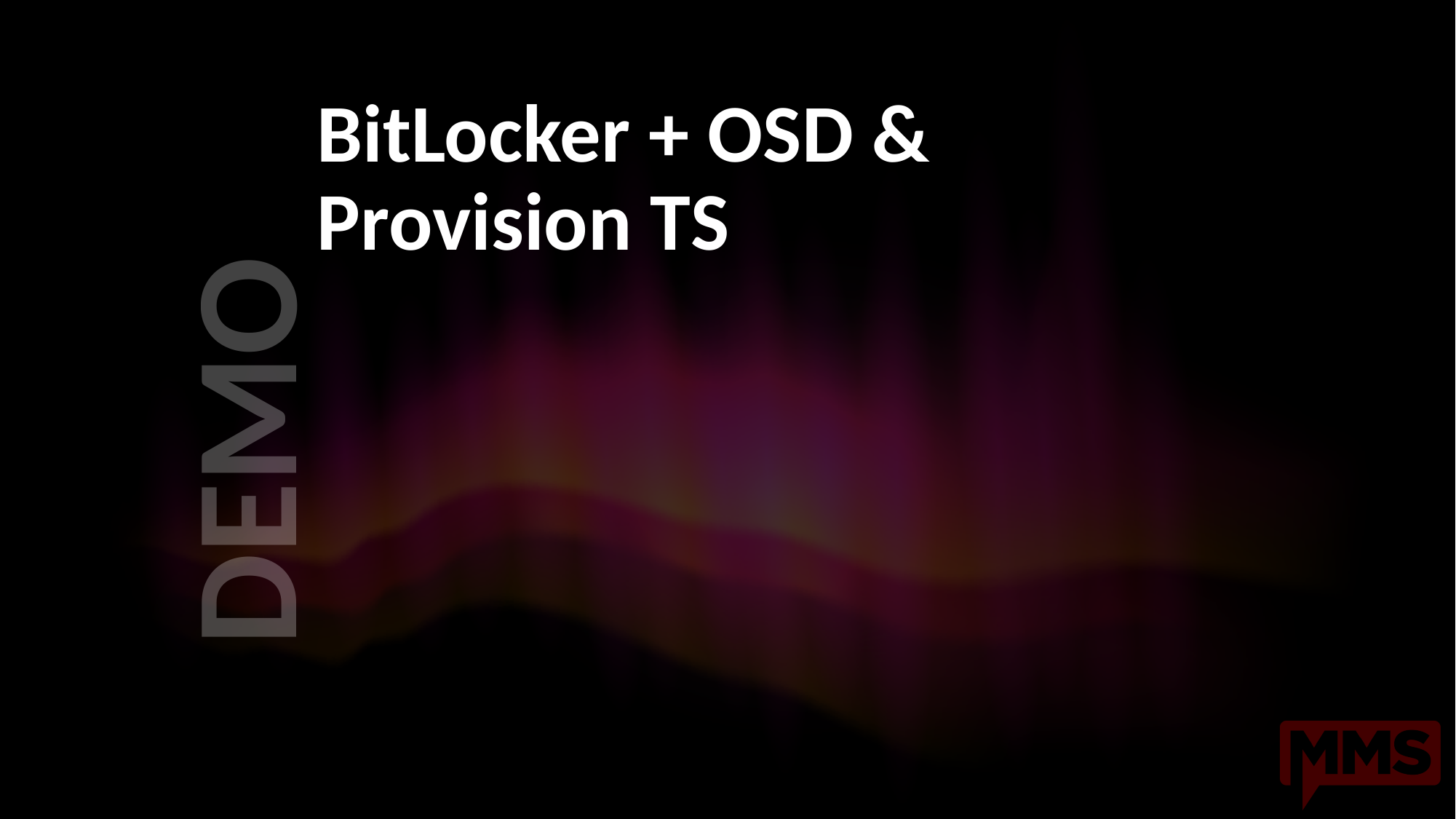

# BitLocker + OSD & Provision TS